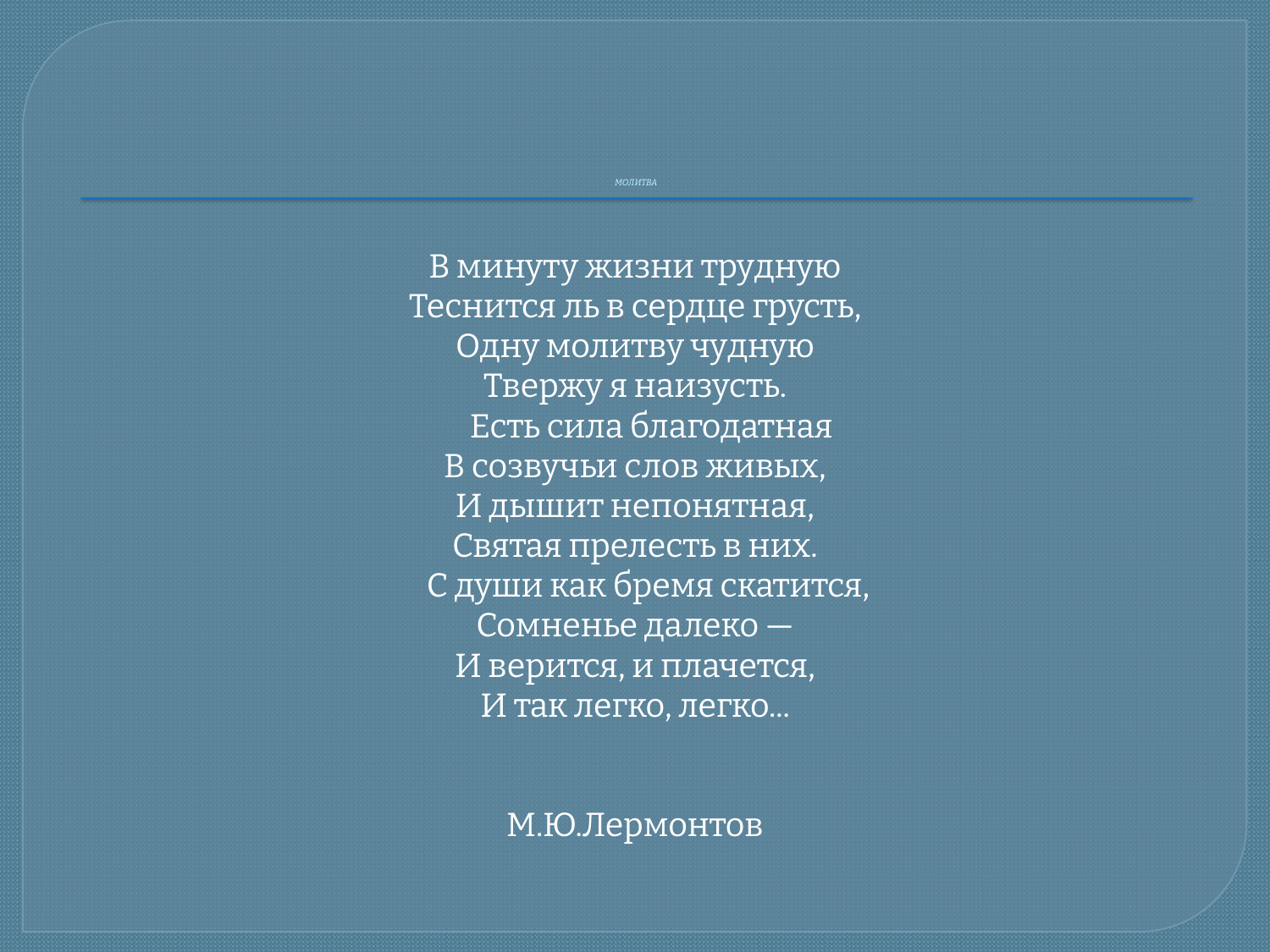

# МОЛИТВА

В минуту жизни трудную
Теснится ль в сердце грусть,
Одну молитву чудную
Твержу я наизусть.
     Есть сила благодатная
В созвучьи слов живых,
И дышит непонятная,
Святая прелесть в них.
    С души как бремя скатится,
Сомненье далеко —
И верится, и плачется,
И так легко, легко...

М.Ю.Лермонтов